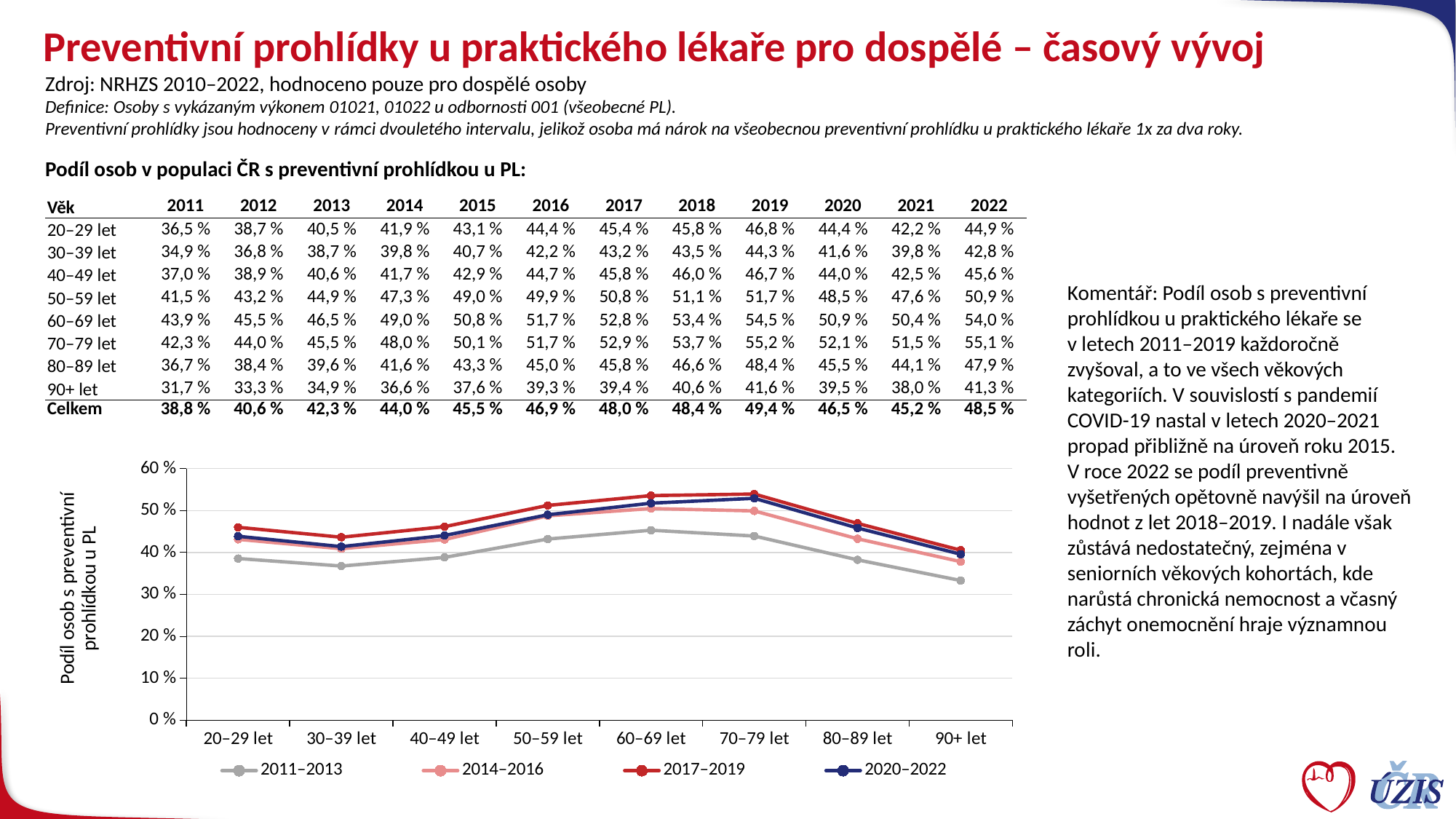

# Preventivní prohlídky u praktického lékaře pro dospělé – časový vývoj
Zdroj: NRHZS 2010–2022, hodnoceno pouze pro dospělé osoby
Definice: Osoby s vykázaným výkonem 01021, 01022 u odbornosti 001 (všeobecné PL).
Preventivní prohlídky jsou hodnoceny v rámci dvouletého intervalu, jelikož osoba má nárok na všeobecnou preventivní prohlídku u praktického lékaře 1x za dva roky.
Podíl osob v populaci ČR s preventivní prohlídkou u PL:
| Věk | 2011 | 2012 | 2013 | 2014 | 2015 | 2016 | 2017 | 2018 | 2019 | 2020 | 2021 | 2022 |
| --- | --- | --- | --- | --- | --- | --- | --- | --- | --- | --- | --- | --- |
| 20–29 let | 36,5 % | 38,7 % | 40,5 % | 41,9 % | 43,1 % | 44,4 % | 45,4 % | 45,8 % | 46,8 % | 44,4 % | 42,2 % | 44,9 % |
| 30–39 let | 34,9 % | 36,8 % | 38,7 % | 39,8 % | 40,7 % | 42,2 % | 43,2 % | 43,5 % | 44,3 % | 41,6 % | 39,8 % | 42,8 % |
| 40–49 let | 37,0 % | 38,9 % | 40,6 % | 41,7 % | 42,9 % | 44,7 % | 45,8 % | 46,0 % | 46,7 % | 44,0 % | 42,5 % | 45,6 % |
| 50–59 let | 41,5 % | 43,2 % | 44,9 % | 47,3 % | 49,0 % | 49,9 % | 50,8 % | 51,1 % | 51,7 % | 48,5 % | 47,6 % | 50,9 % |
| 60–69 let | 43,9 % | 45,5 % | 46,5 % | 49,0 % | 50,8 % | 51,7 % | 52,8 % | 53,4 % | 54,5 % | 50,9 % | 50,4 % | 54,0 % |
| 70–79 let | 42,3 % | 44,0 % | 45,5 % | 48,0 % | 50,1 % | 51,7 % | 52,9 % | 53,7 % | 55,2 % | 52,1 % | 51,5 % | 55,1 % |
| 80–89 let | 36,7 % | 38,4 % | 39,6 % | 41,6 % | 43,3 % | 45,0 % | 45,8 % | 46,6 % | 48,4 % | 45,5 % | 44,1 % | 47,9 % |
| 90+ let | 31,7 % | 33,3 % | 34,9 % | 36,6 % | 37,6 % | 39,3 % | 39,4 % | 40,6 % | 41,6 % | 39,5 % | 38,0 % | 41,3 % |
| Celkem | 38,8 % | 40,6 % | 42,3 % | 44,0 % | 45,5 % | 46,9 % | 48,0 % | 48,4 % | 49,4 % | 46,5 % | 45,2 % | 48,5 % |
Komentář: Podíl osob s preventivní prohlídkou u praktického lékaře se v letech 2011–2019 každoročně zvyšoval, a to ve všech věkových kategoriích. V souvislostí s pandemií COVID-19 nastal v letech 2020–2021 propad přibližně na úroveň roku 2015. V roce 2022 se podíl preventivně vyšetřených opětovně navýšil na úroveň hodnot z let 2018–2019. I nadále však zůstává nedostatečný, zejména v seniorních věkových kohortách, kde narůstá chronická nemocnost a včasný záchyt onemocnění hraje významnou roli.

### Chart

| Category | 2011–2013 | 2014–2016 | 2017–2019 | 2020–2022 |
|---|---|---|---|---|
| 20–29 let | 0.385585107795879 | 0.43136311292146273 | 0.46004997724678026 | 0.4386104157293667 |
| 30–39 let | 0.3676756974213784 | 0.4088615876133544 | 0.43641937543379344 | 0.4140191281532304 |
| 40–49 let | 0.3883469025120673 | 0.43098709571170074 | 0.46157530714574196 | 0.4404615316736564 |
| 50–59 let | 0.43205307563669754 | 0.48735151682712347 | 0.5121807893018584 | 0.4899403829951974 |
| 60–69 let | 0.4530263471697105 | 0.5048720069235225 | 0.5355578414464507 | 0.5175212937864617 |
| 70–79 let | 0.439236575747957 | 0.4990705014729187 | 0.5393837831776748 | 0.529154020315004 |
| 80–89 let | 0.382424037489149 | 0.4327112131784315 | 0.46935373092232835 | 0.4583901171684017 |
| 90+ let | 0.3331616391055857 | 0.378146829995639 | 0.40538941813203094 | 0.3957890686718637 |